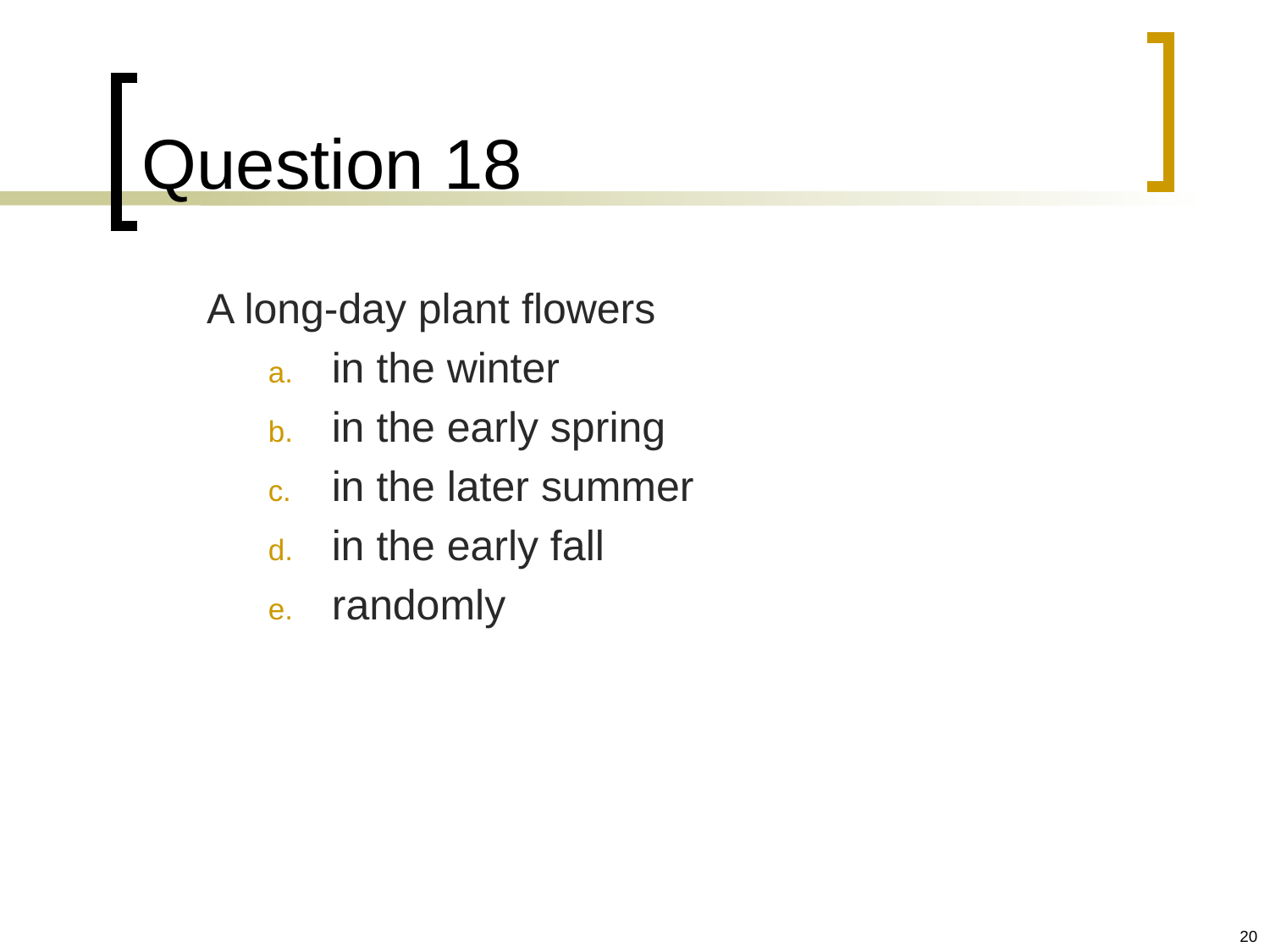

# Question 18
	A long-day plant flowers
in the winter
in the early spring
in the later summer
in the early fall
randomly